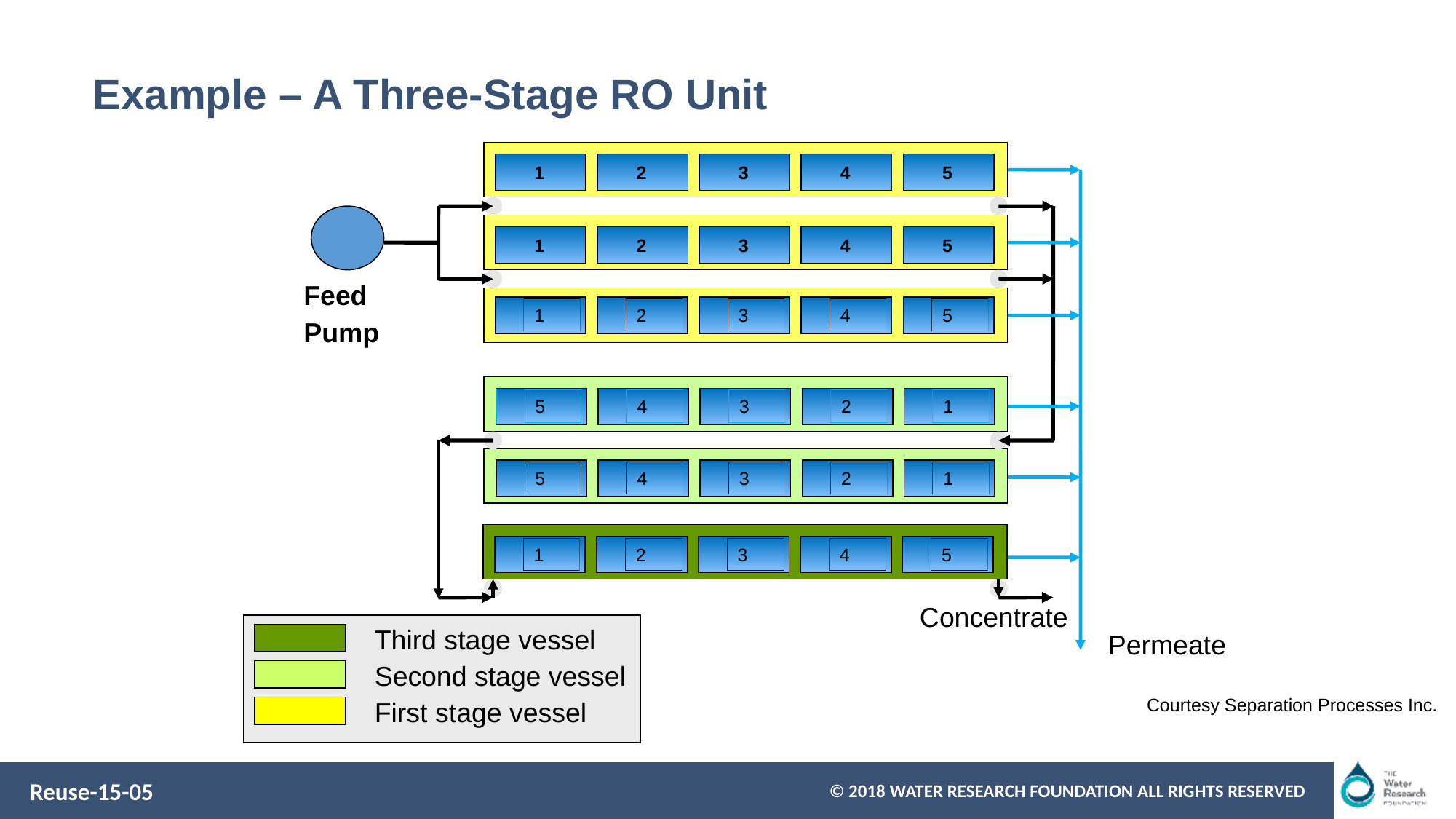

Example – A Three-Stage RO Unit

1
2
3
4
5

1
2
3
4
5

Feed
Pump

1

2

3

4

5

5

4

3

2

1

5

4

3

2

1

1

2

3

4

5

Concentrate

Third stage vessel
Permeate

Second stage vessel

Courtesy Separation Processes Inc.
First stage vessel